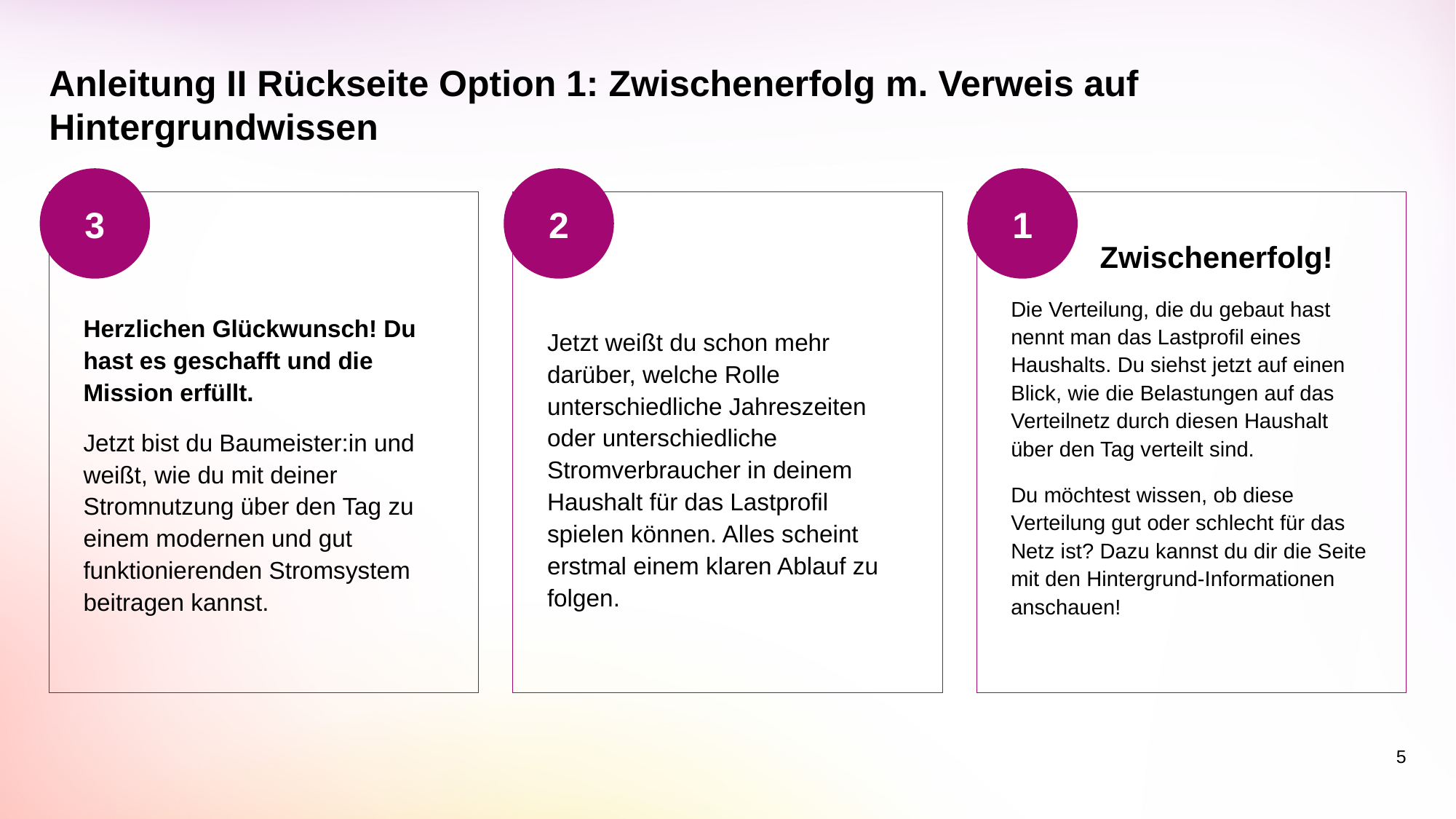

# Anleitung II Rückseite Option 1: Zwischenerfolg m. Verweis auf Hintergrundwissen
3
2
1

Herzlichen Glückwunsch! Du hast es geschafft und die Mission erfüllt.
Jetzt bist du Baumeister:in und weißt, wie du mit deiner Stromnutzung über den Tag zu einem modernen und gut funktionierenden Stromsystem beitragen kannst.

Jetzt weißt du schon mehr darüber, welche Rolle unterschiedliche Jahreszeiten oder unterschiedliche Stromverbraucher in deinem Haushalt für das Lastprofil spielen können. Alles scheint erstmal einem klaren Ablauf zu folgen.
      Zwischenerfolg!
Die Verteilung, die du gebaut hast nennt man das Lastprofil eines Haushalts. Du siehst jetzt auf einen Blick, wie die Belastungen auf das Verteilnetz durch diesen Haushalt über den Tag verteilt sind.
Du möchtest wissen, ob diese Verteilung gut oder schlecht für das Netz ist? Dazu kannst du dir die Seite mit den Hintergrund-Informationen anschauen!
5